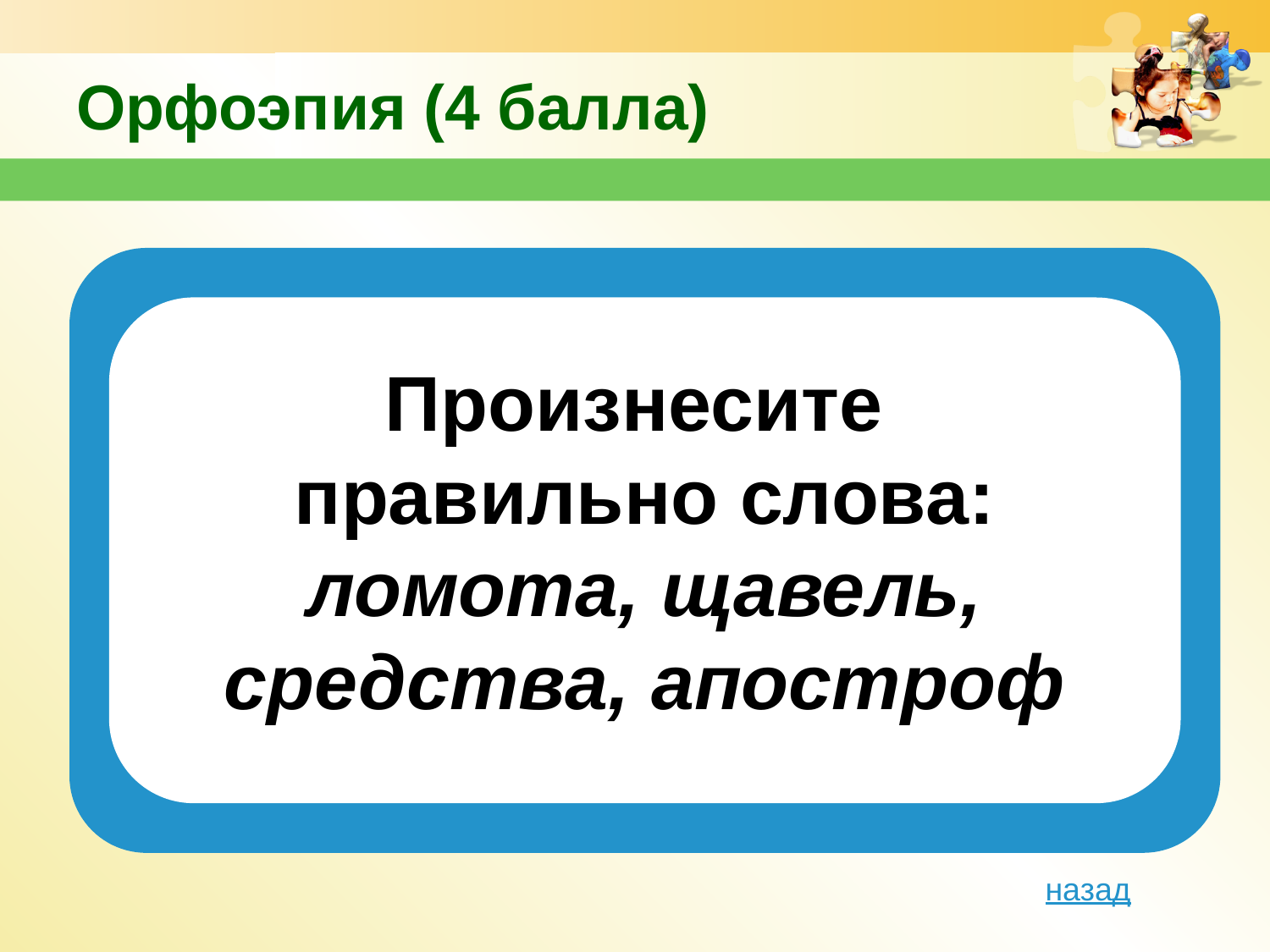

# Орфоэпия (4 балла)

Text in here

Произнесите
правильно слова: ломота, щавель, средства, апостроф
Text in here
назад